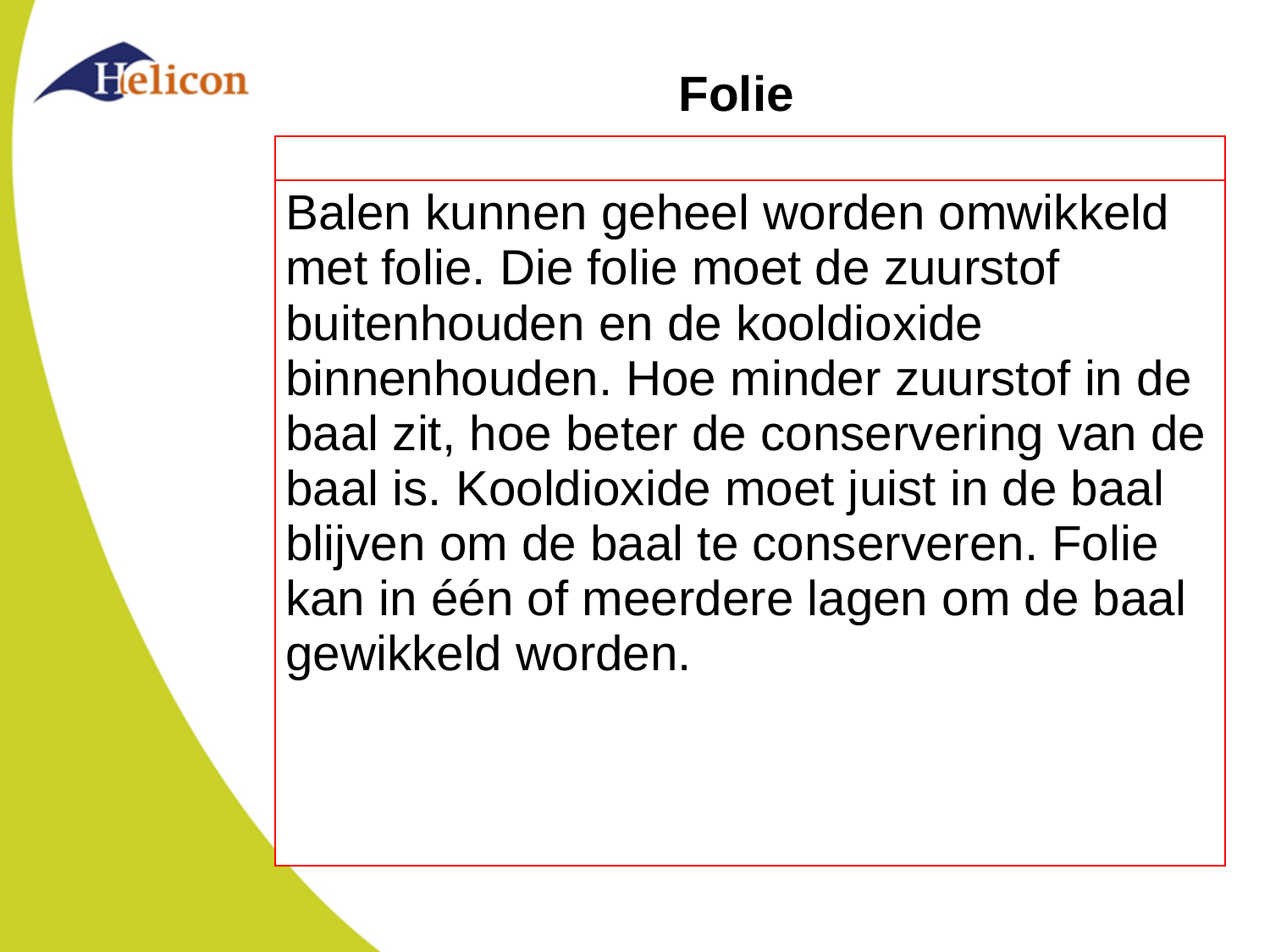

# Folie
|  |
| --- |
| Balen kunnen geheel worden omwikkeld met folie. Die folie moet de zuurstof buitenhouden en de kooldioxide binnenhouden. Hoe minder zuurstof in de baal zit, hoe beter de conservering van de baal is. Kooldioxide moet juist in de baal blijven om de baal te conserveren. Folie kan in één of meerdere lagen om de baal gewikkeld worden. |
|  |
| --- |